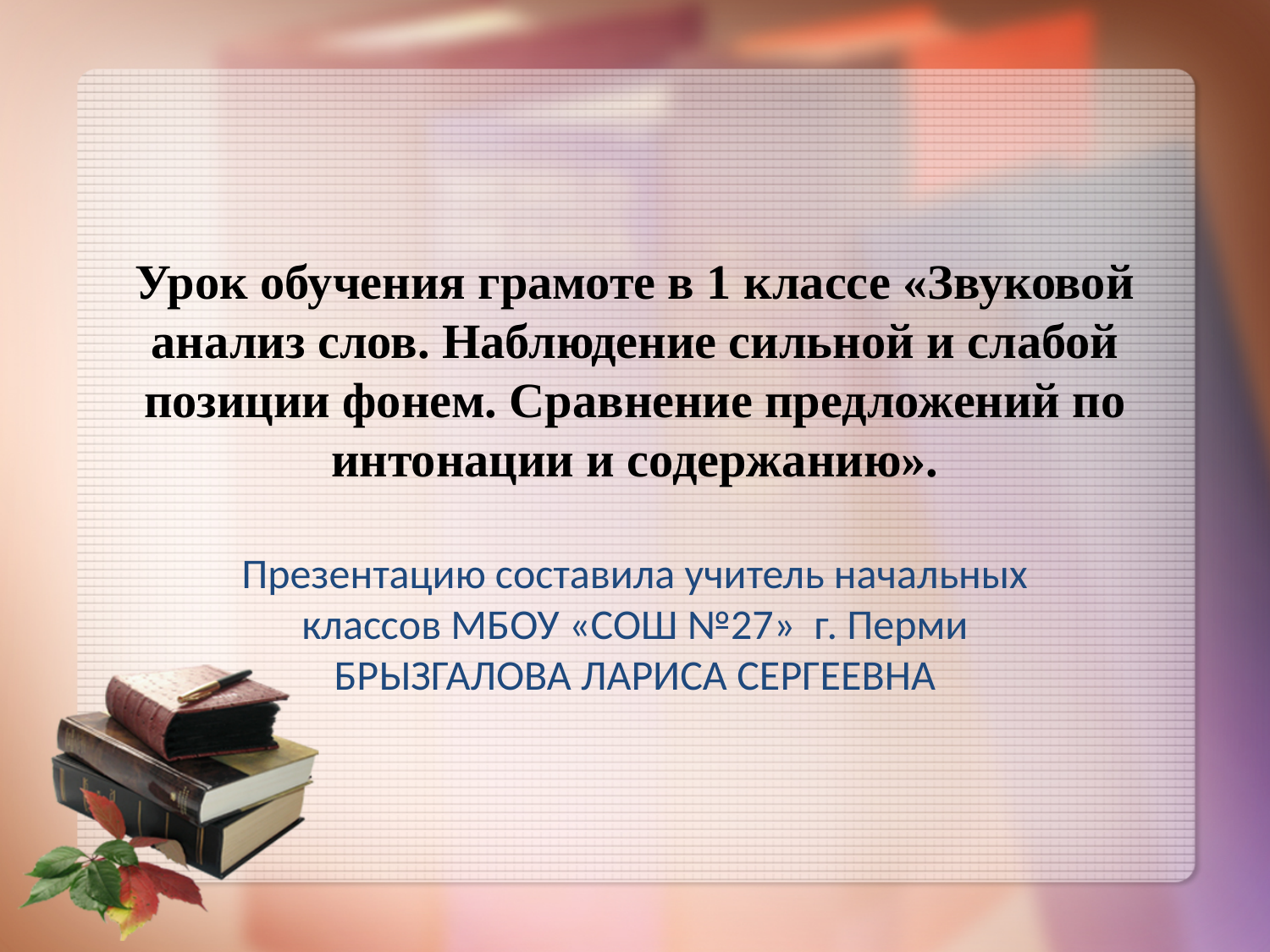

# Урок обучения грамоте в 1 классе «Звуковой анализ слов. Наблюдение сильной и слабой позиции фонем. Сравнение предложений по интонации и содержанию».
Презентацию составила учитель начальных классов МБОУ «СОШ №27»  г. Перми БРЫЗГАЛОВА ЛАРИСА СЕРГЕЕВНА